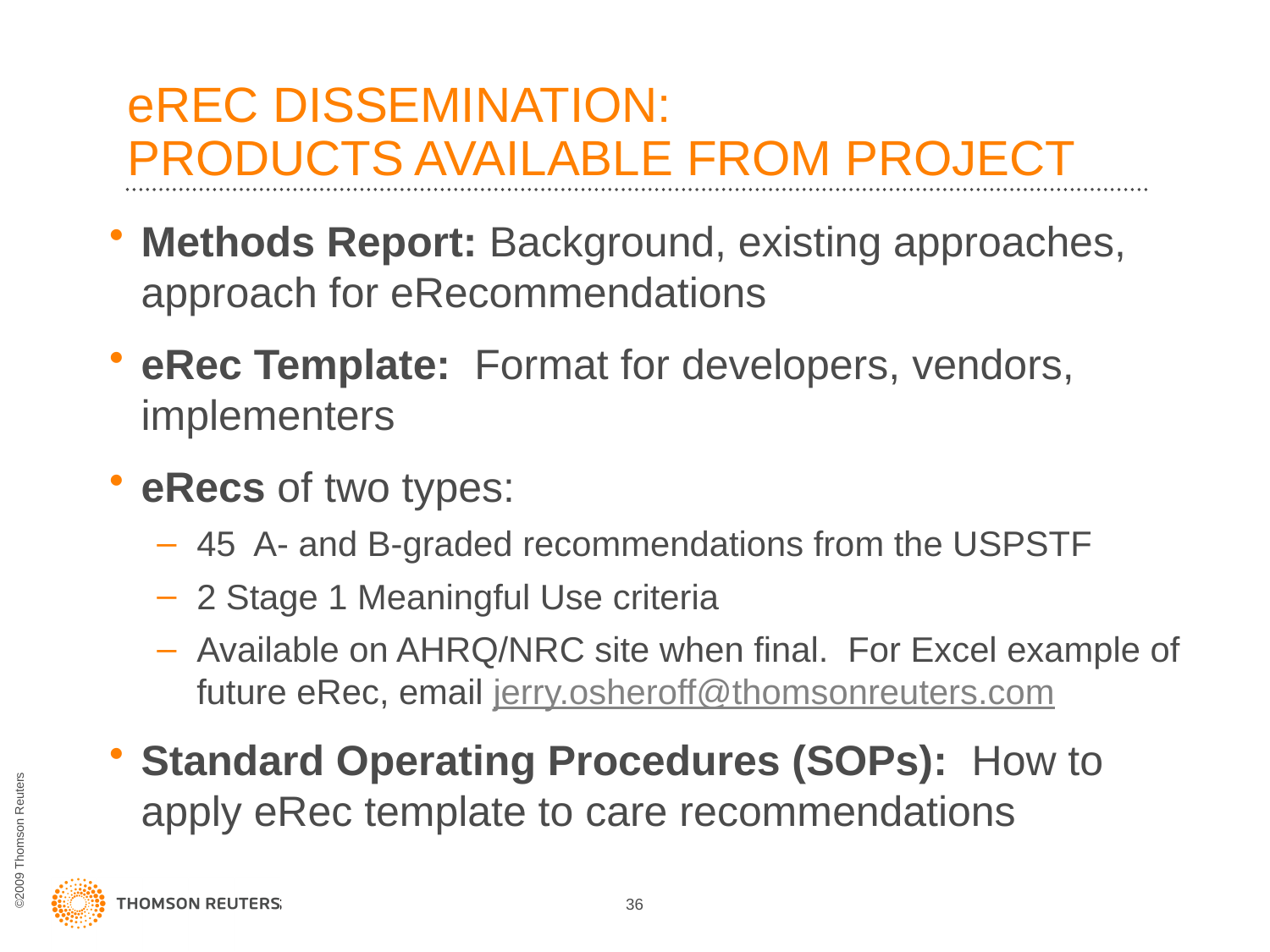

# eREC DISSEMINATION: PRODUCTS AVAILABLE FROM PROJECT
Methods Report: Background, existing approaches, approach for eRecommendations
eRec Template:  Format for developers, vendors, implementers
eRecs of two types:
45  A- and B-graded recommendations from the USPSTF
2 Stage 1 Meaningful Use criteria
Available on AHRQ/NRC site when final.  For Excel example of future eRec, email jerry.osheroff@thomsonreuters.com
Standard Operating Procedures (SOPs):  How to apply eRec template to care recommendations

36